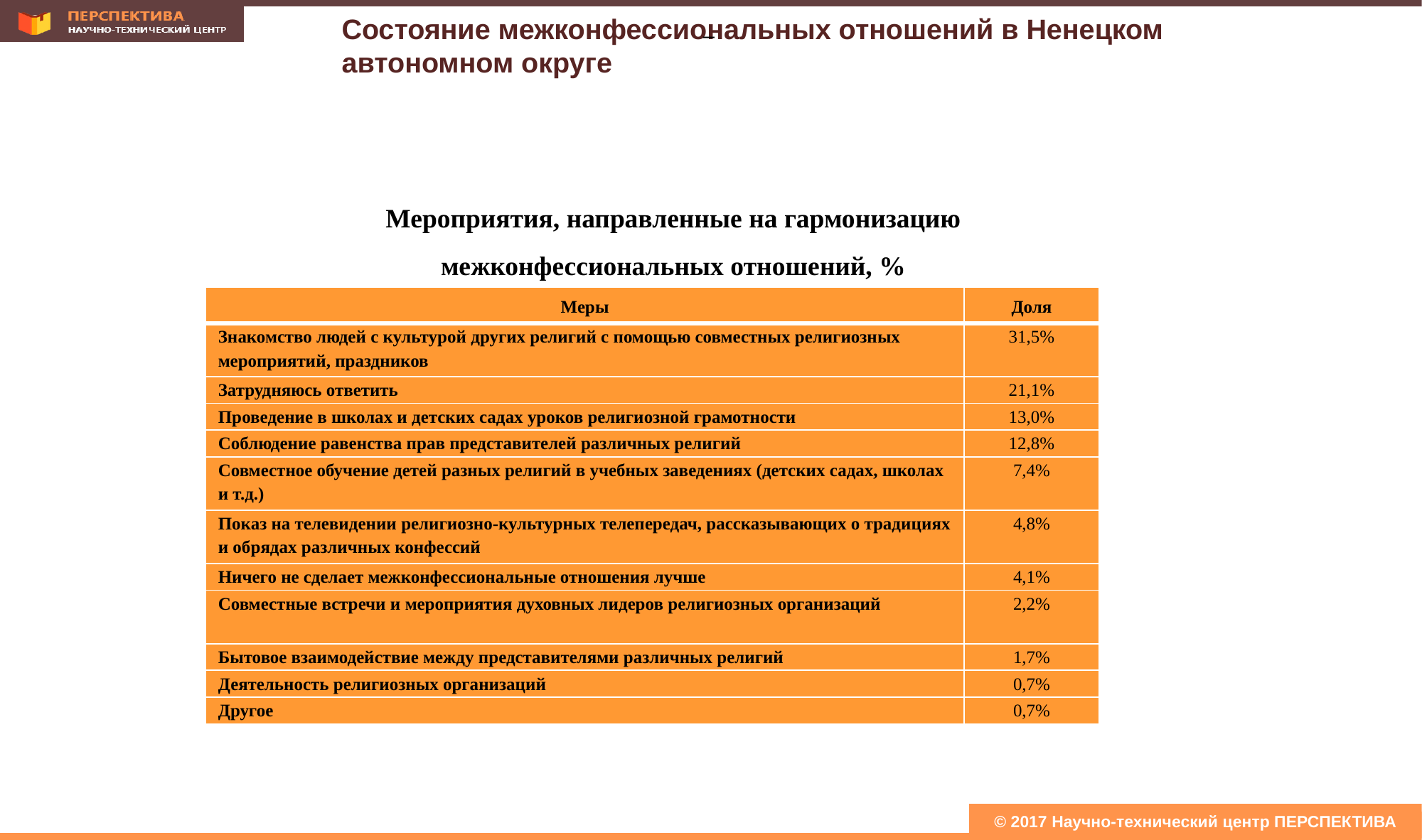

Состояние межконфессиональных отношений в Ненецком автономном округе

–

Мероприятия, направленные на гармонизацию межконфессиональных отношений, %
| Меры | Доля |
| --- | --- |
| Знакомство людей с культурой других религий с помощью совместных религиозных мероприятий, праздников | 31,5% |
| Затрудняюсь ответить | 21,1% |
| Проведение в школах и детских садах уроков религиозной грамотности | 13,0% |
| Соблюдение равенства прав представителей различных религий | 12,8% |
| Совместное обучение детей разных религий в учебных заведениях (детских садах, школах и т.д.) | 7,4% |
| Показ на телевидении религиозно-культурных телепередач, рассказывающих о традициях и обрядах различных конфессий | 4,8% |
| Ничего не сделает межконфессиональные отношения лучше | 4,1% |
| Совместные встречи и мероприятия духовных лидеров религиозных организаций | 2,2% |
| Бытовое взаимодействие между представителями различных религий | 1,7% |
| Деятельность религиозных организаций | 0,7% |
| Другое | 0,7% |
© 2017 Научно-технический центр ПЕРСПЕКТИВА